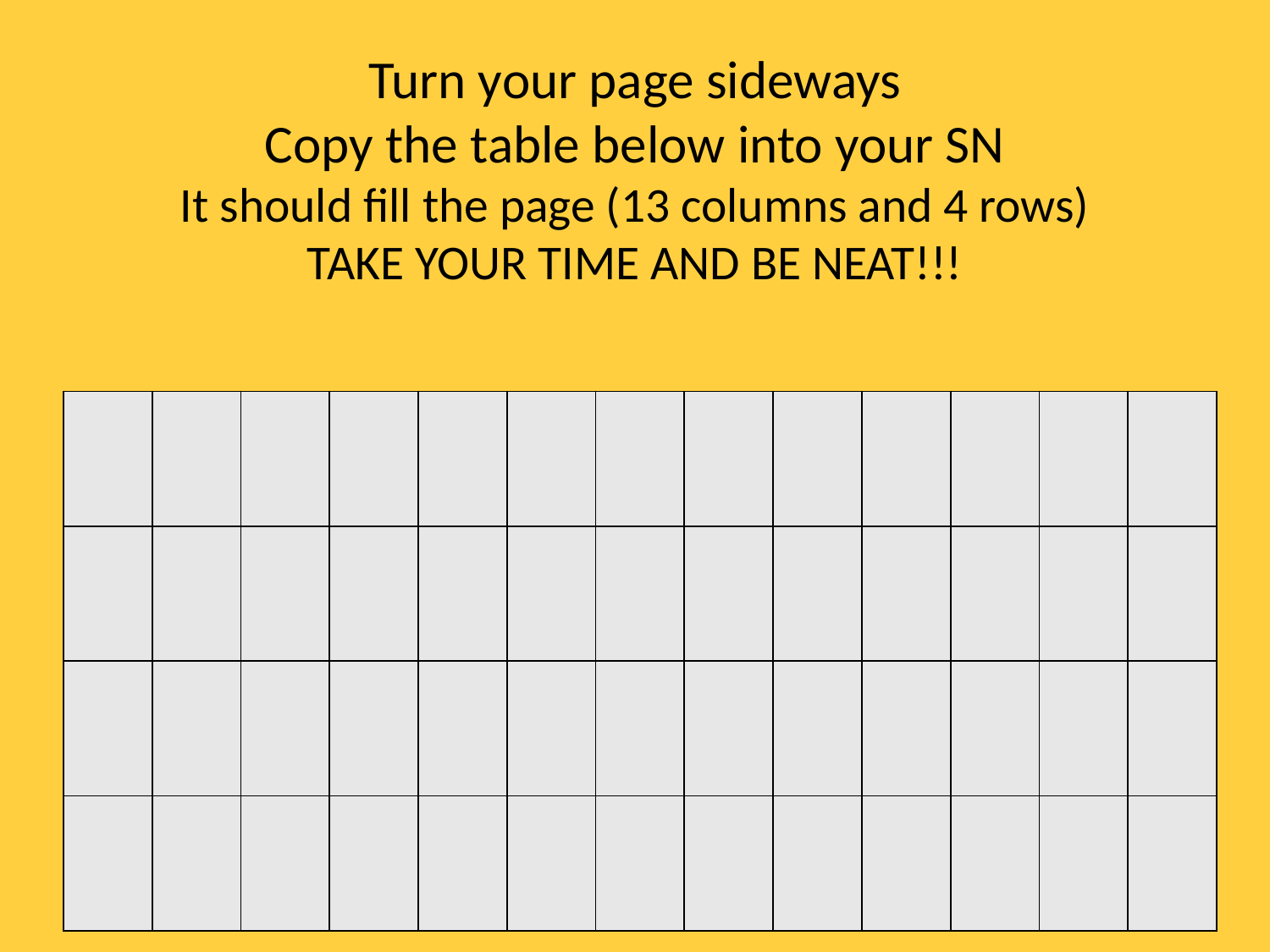

# Turn your page sideways Copy the table below into your SN It should fill the page (13 columns and 4 rows) TAKE YOUR TIME AND BE NEAT!!!
|  |  |  |  |  |  |  |  |  |  |  |  |  |
| --- | --- | --- | --- | --- | --- | --- | --- | --- | --- | --- | --- | --- |
|  |  |  |  |  |  |  |  |  |  |  |  |  |
|  |  |  |  |  |  |  |  |  |  |  |  |  |
|  |  |  |  |  |  |  |  |  |  |  |  |  |